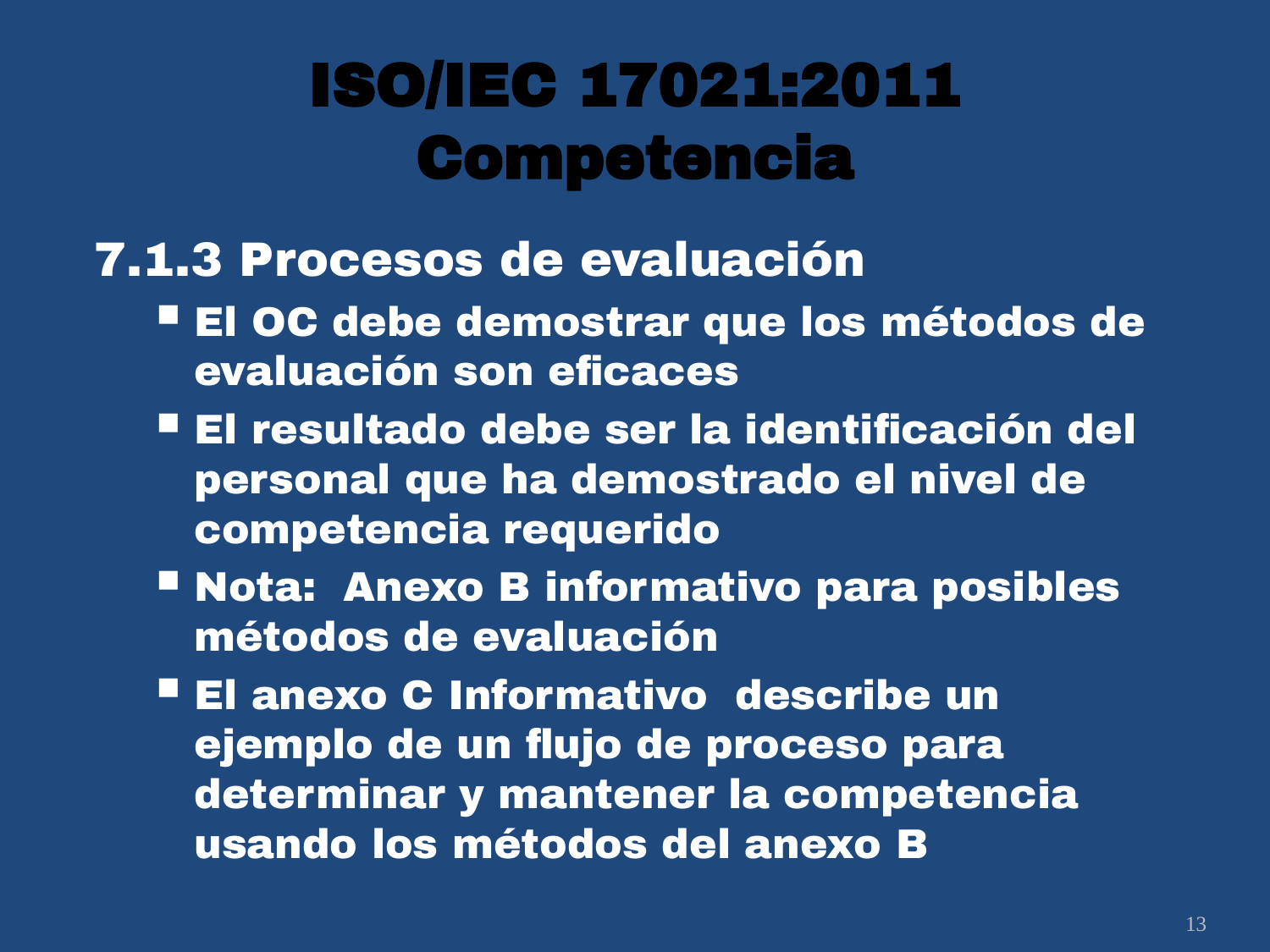

# ISO/IEC 17021:2011 Competencia
7.1.3 Procesos de evaluación
El OC debe demostrar que los métodos de evaluación son eficaces
El resultado debe ser la identificación del personal que ha demostrado el nivel de competencia requerido
Nota:  Anexo B informativo para posibles métodos de evaluación
El anexo C Informativo  describe un ejemplo de un flujo de proceso para determinar y mantener la competencia usando los métodos del anexo B
13